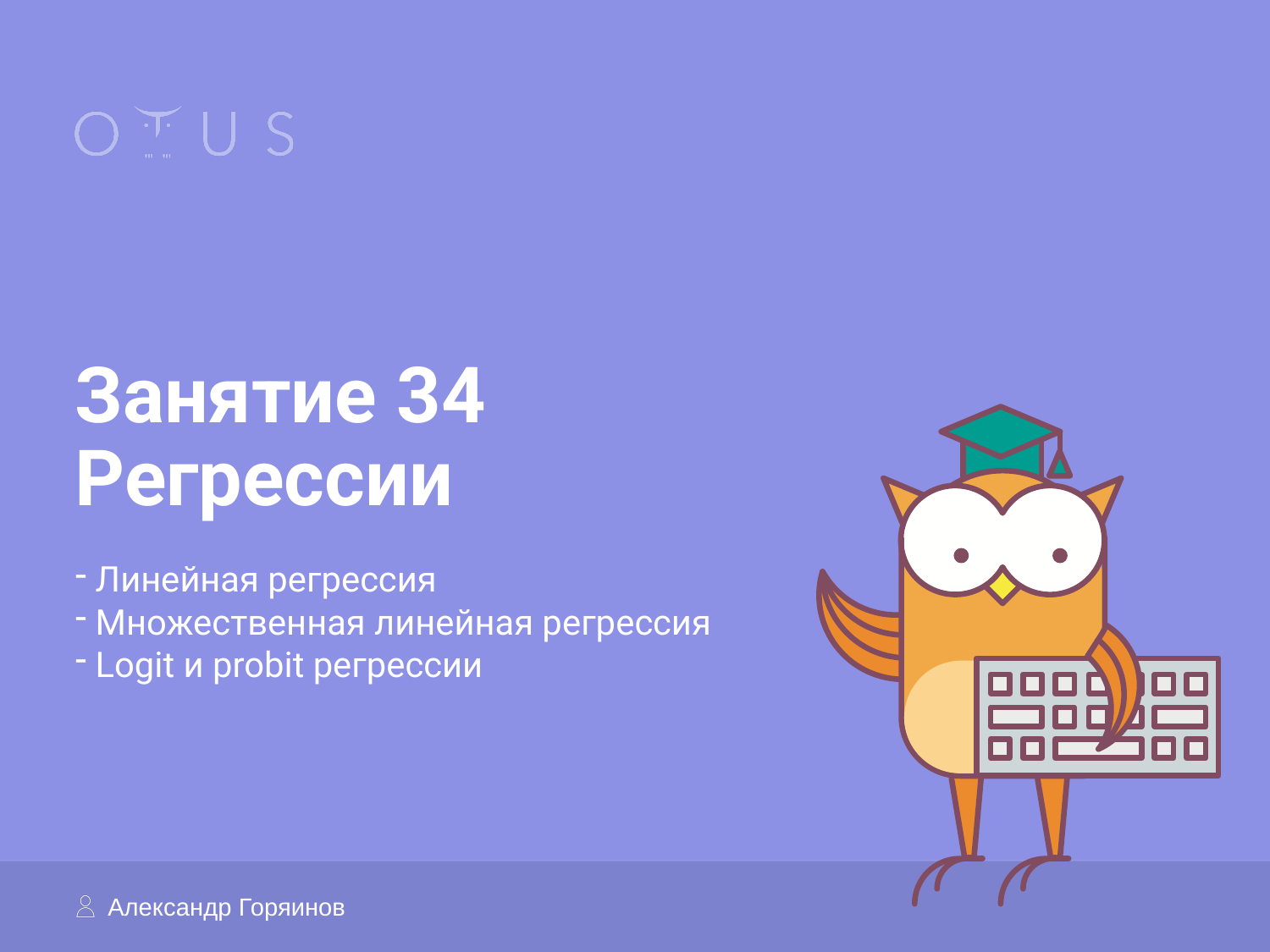

# Занятие 34 Регрессии
 Линейная регрессия
 Множественная линейная регрессия
 Logit и probit регрессии
Александр Горяинов